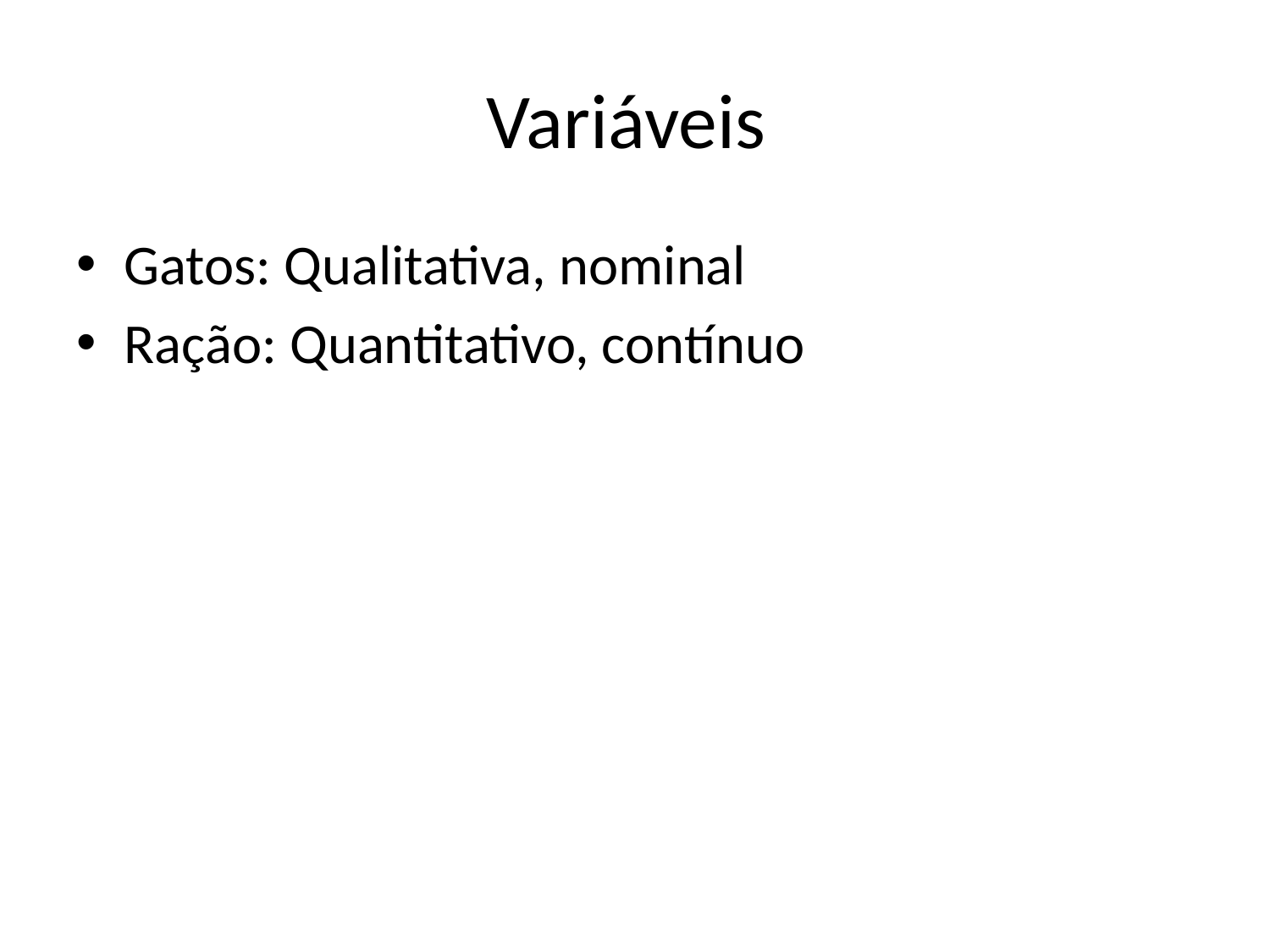

# Variáveis
Gatos: Qualitativa, nominal
Ração: Quantitativo, contínuo